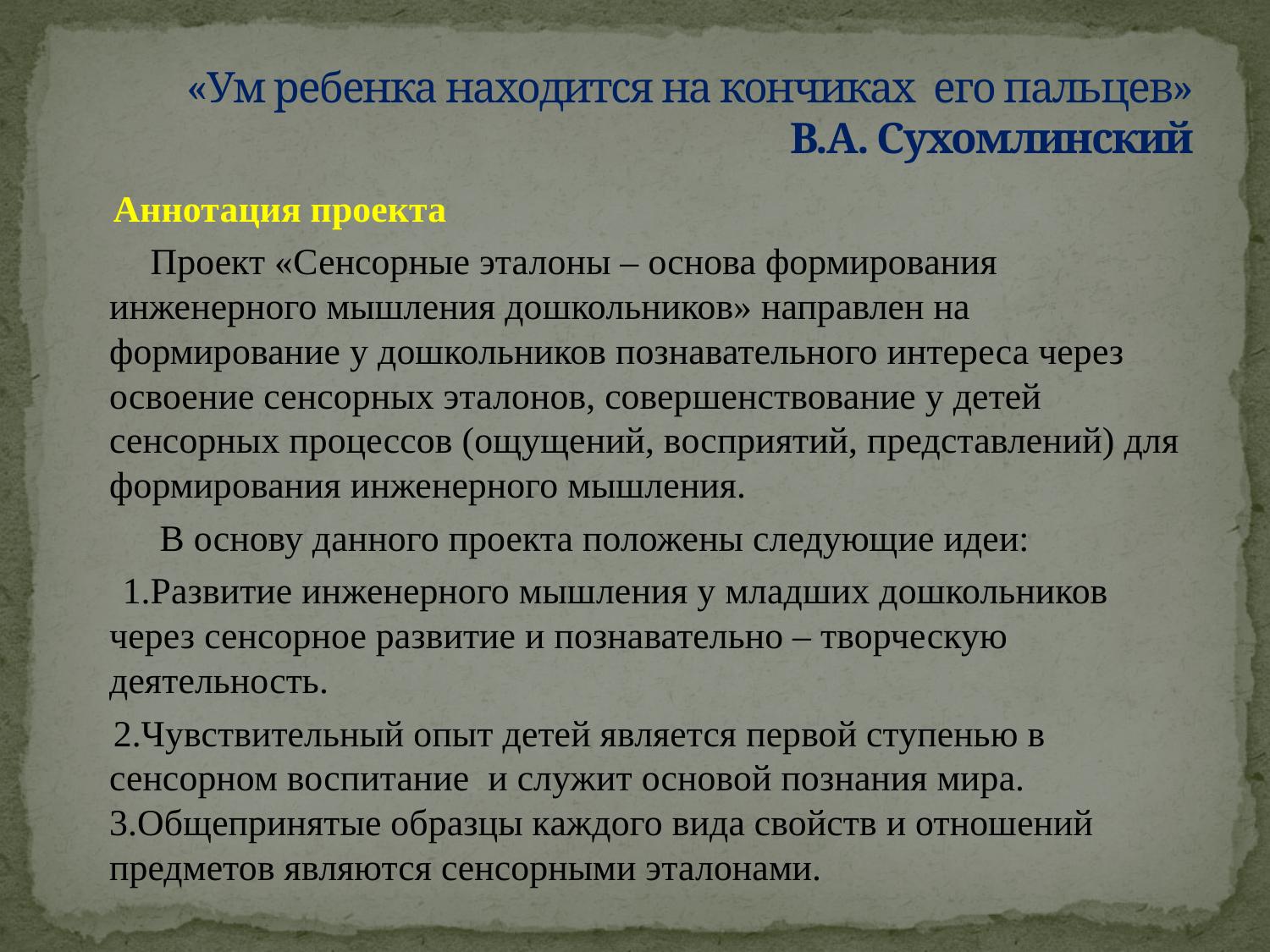

# «Ум ребенка находится на кончиках  его пальцев» В.А. Сухомлинский
    Аннотация проекта
        Проект «Сенсорные эталоны – основа формирования инженерного мышления дошкольников» направлен на формирование у дошкольников познавательного интереса через освоение сенсорных эталонов, совершенствование у детей сенсорных процессов (ощущений, восприятий, представлений) для формирования инженерного мышления.
         В основу данного проекта положены следующие идеи:
     1.Развитие инженерного мышления у младших дошкольников через сенсорное развитие и познавательно – творческую  деятельность.
    2.Чувствительный опыт детей является первой ступенью в сенсорном воспитание  и служит основой познания мира.  3.Общепринятые образцы каждого вида свойств и отношений предметов являются сенсорными эталонами.